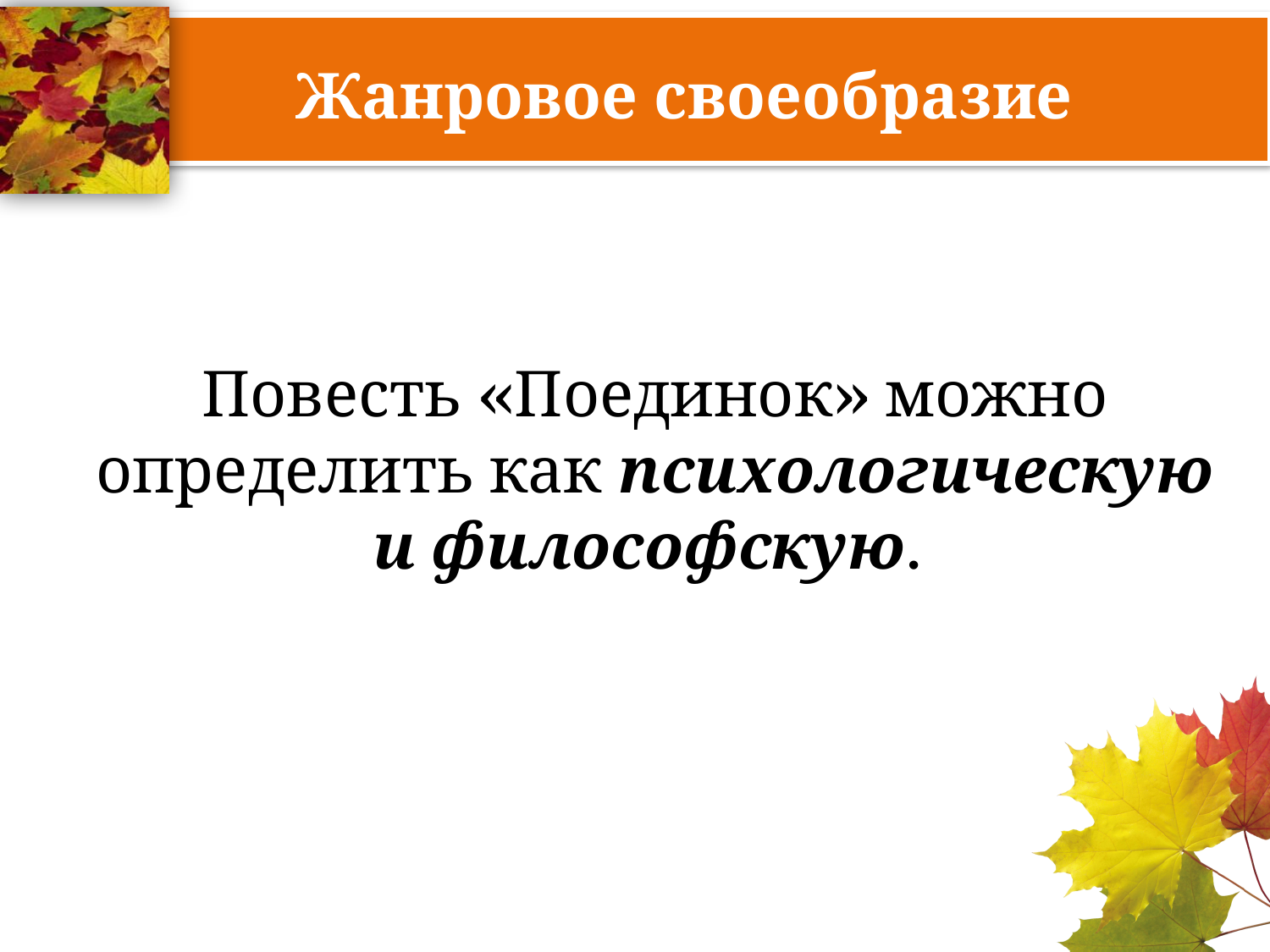

Жанровое своеобразие
Повесть «Поединок» можно определить как психологическую и философскую.